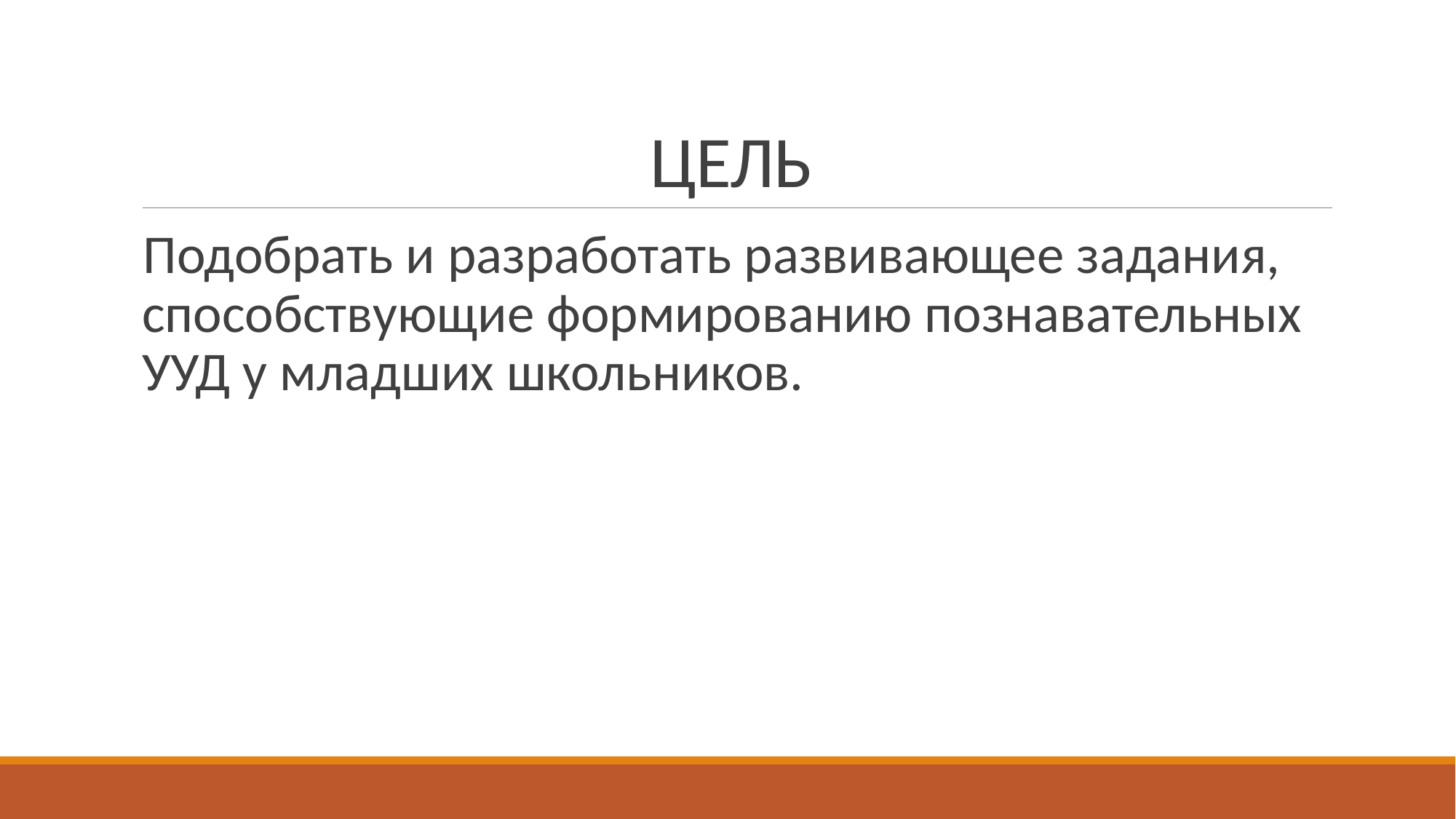

# ЦЕЛЬ
Подобрать и разработать развивающее задания, способствующие формированию познавательных УУД у младших школьников.